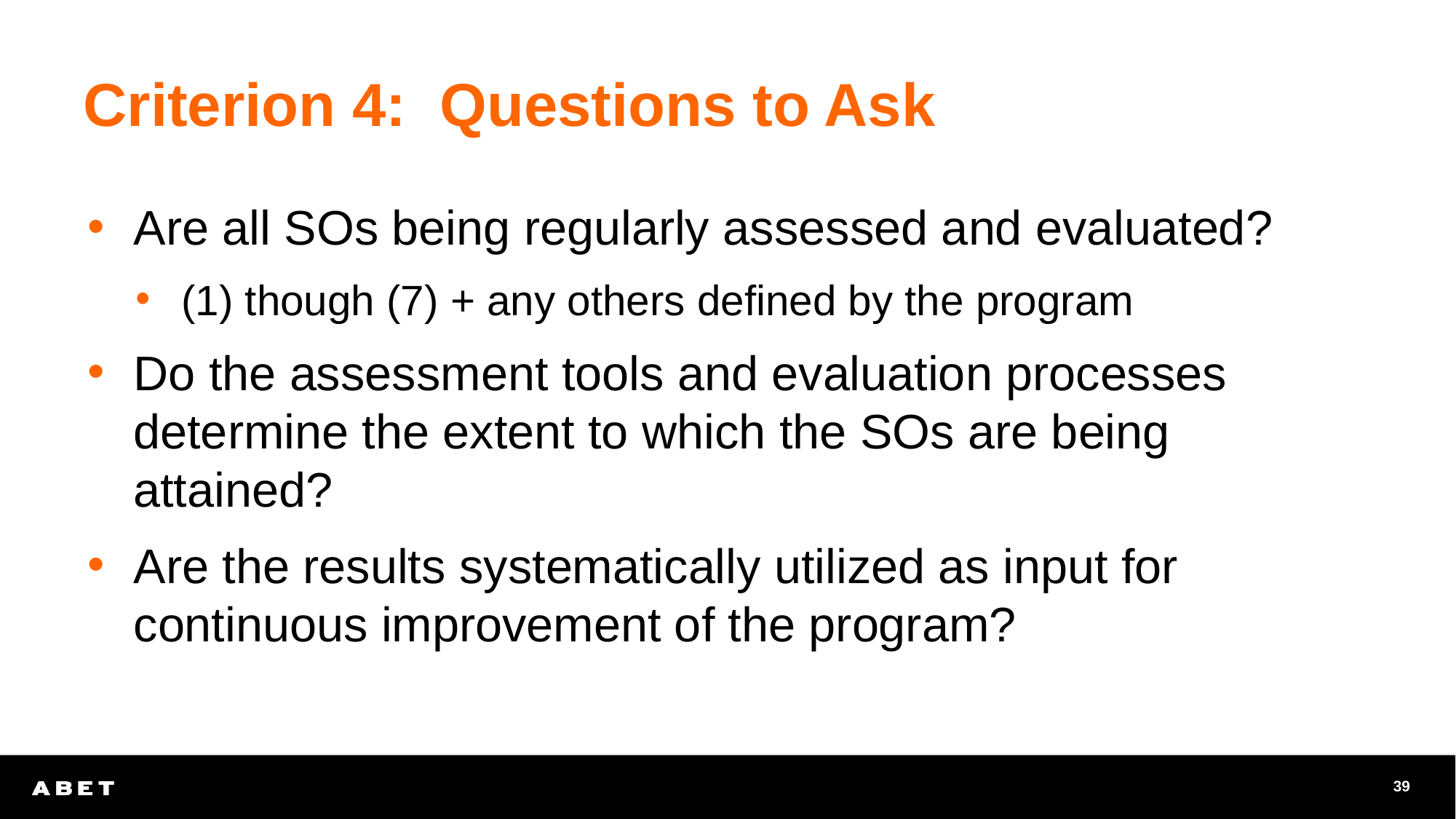

# Criterion 4:  Questions to Ask
Are all SOs being regularly assessed and evaluated?
(1) though (7) + any others defined by the program
Do the assessment tools and evaluation processes determine the extent to which the SOs are being attained?
Are the results systematically utilized as input for continuous improvement of the program?